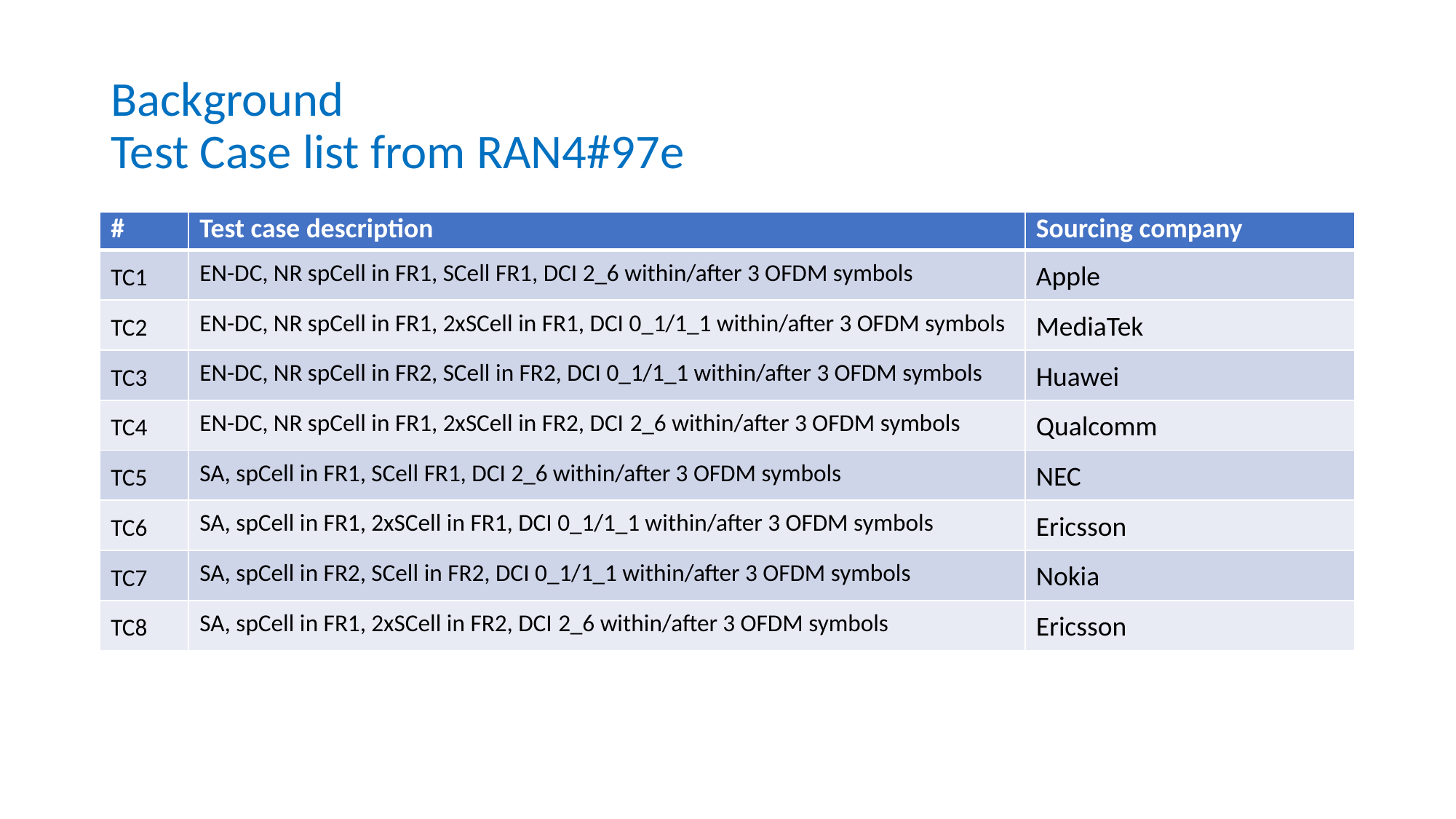

# Background Test Case list from RAN4#97e
| # | Test case description | Sourcing company |
| --- | --- | --- |
| TC1 | EN-DC, NR spCell in FR1, SCell FR1, DCI 2\_6 within/after 3 OFDM symbols | Apple |
| TC2 | EN-DC, NR spCell in FR1, 2xSCell in FR1, DCI 0\_1/1\_1 within/after 3 OFDM symbols | MediaTek |
| TC3 | EN-DC, NR spCell in FR2, SCell in FR2, DCI 0\_1/1\_1 within/after 3 OFDM symbols | Huawei |
| TC4 | EN-DC, NR spCell in FR1, 2xSCell in FR2, DCI 2\_6 within/after 3 OFDM symbols | Qualcomm |
| TC5 | SA, spCell in FR1, SCell FR1, DCI 2\_6 within/after 3 OFDM symbols | NEC |
| TC6 | SA, spCell in FR1, 2xSCell in FR1, DCI 0\_1/1\_1 within/after 3 OFDM symbols | Ericsson |
| TC7 | SA, spCell in FR2, SCell in FR2, DCI 0\_1/1\_1 within/after 3 OFDM symbols | Nokia |
| TC8 | SA, spCell in FR1, 2xSCell in FR2, DCI 2\_6 within/after 3 OFDM symbols | Ericsson |